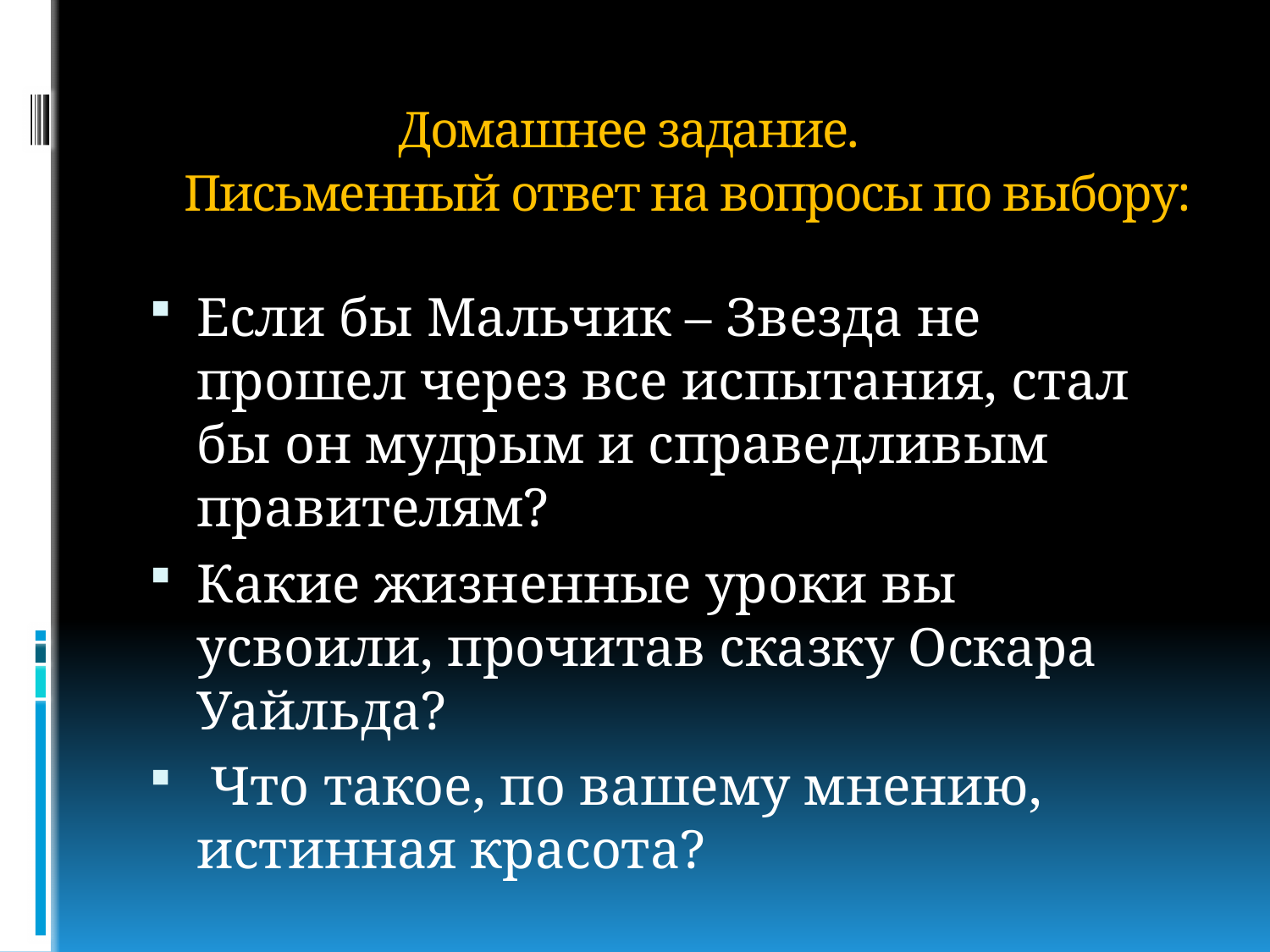

# Домашнее задание. Письменный ответ на вопросы по выбору:
Если бы Мальчик – Звезда не прошел через все испытания, стал бы он мудрым и справедливым правителям?
Какие жизненные уроки вы усвоили, прочитав сказку Оскара Уайльда?
 Что такое, по вашему мнению, истинная красота?